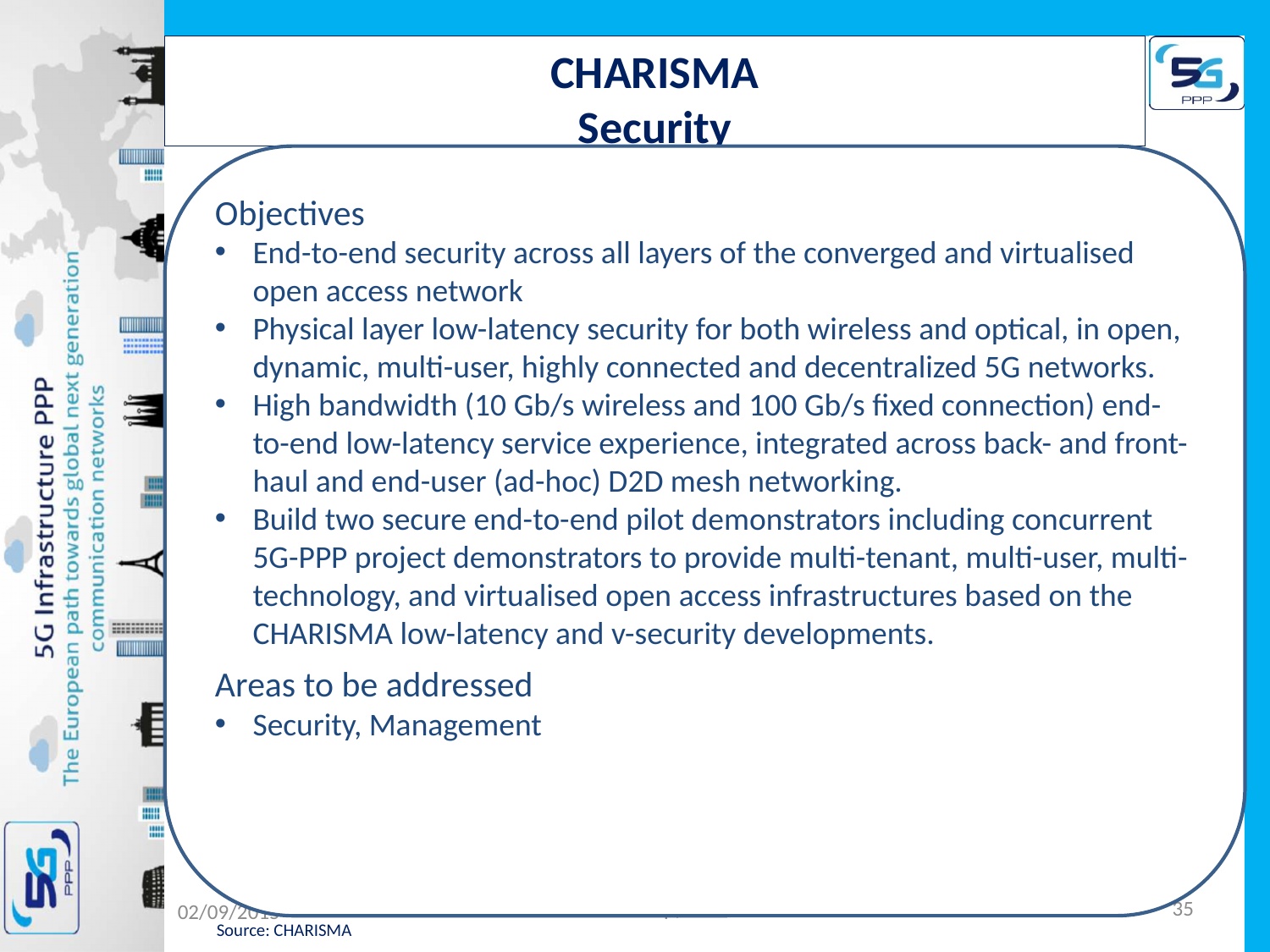

CHARISMA
Security
Objectives
End-to-end security across all layers of the converged and virtualised open access network
Physical layer low-latency security for both wireless and optical, in open, dynamic, multi-user, highly connected and decentralized 5G networks.
High bandwidth (10 Gb/s wireless and 100 Gb/s fixed connection) end-to-end low-latency service experience, integrated across back- and front-haul and end-user (ad-hoc) D2D mesh networking.
Build two secure end-to-end pilot demonstrators including concurrent 5G-PPP project demonstrators to provide multi-tenant, multi-user, multi-technology, and virtualised open access infrastructures based on the CHARISMA low-latency and v-security developments.
Areas to be addressed
Security, Management
Research projects

Innovation projects

CogNet
Building an Intelligent System of Insights and Action for 5G Network Management
SELFNET
Framework for SELF-organized network management in virtualized and software defined NETworks
CHARISMA
Converged Heterogeneous Advanced 5G Cloud-RAN Architecture for Intelligent and Secure Media Access
SONATA
Service Programming and Orchestration for Virtualized Software Networks
5GEx
5G Exchange
SUPERFLUIDITY
Superfluidity: a super-fluid, cloud-native, converged edge system
VirtuWind
Virtual and programmable industrial network prototype deployed in operational Wind park
COHERENT
Coordinated control and spectrum management for 5G heterogeneous radio access networks
METIS-II
Mobile and wireless communications Enablers for Twenty-twenty (2020) Information Society-II
5G-Norma
5G NOvel Radio Multiservice adaptive network Architecture
SPEED-5G
quality of Service Provision and capacity Expansion through Extended-DSA for 5G
FANTASTIC-5G
Flexible Air iNTerfAce for Scalable service delivery wiThin wIreless Communication networks of the 5th Generation
5G-Xhaul
Dynamically reconfigurable optical-wireless backhaul/fronthaul with cognitive control plane for small cells and cloud-RANs
SESAME
Small cEllS coordinAtion for Multi-tenancy and Edge services
Flex5Gware
Flexible and efficient hardware/software platforms for 5G network elements and devices
mmMAGIC
Millimetre-Wave Based Mobile Radio Access Network for Fifth Generation Integrated Communications
Xhaul
The 5G Integrated fronthaul/backhaul
3GPP RAN 5G Workshop, 17.-18.9.2015
35
02/09/2015
Source: CHARISMA